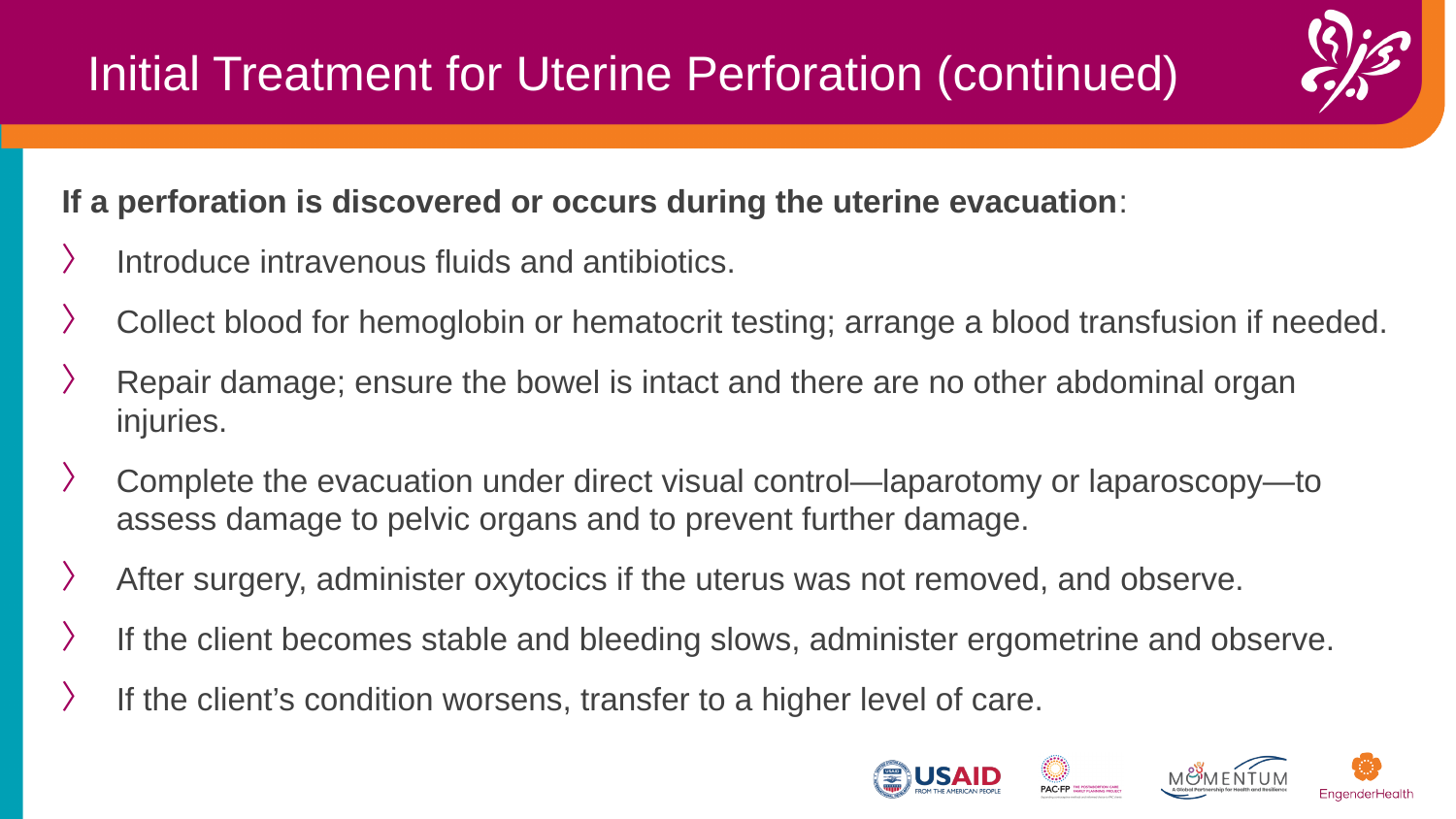

Initial Treatment for Uterine Perforation (continued) ​
If a perforation is discovered or occurs during the uterine evacuation:
Introduce intravenous fluids and antibiotics.
Collect blood for hemoglobin or hematocrit testing; arrange a blood transfusion if needed.
Repair damage; ensure the bowel is intact and there are no other abdominal organ injuries.
Complete the evacuation under direct visual control—laparotomy or laparoscopy—to assess damage to pelvic organs and to prevent further damage.
After surgery, administer oxytocics if the uterus was not removed, and observe.
If the client becomes stable and bleeding slows, administer ergometrine and observe.
If the client’s condition worsens, transfer to a higher level of care.